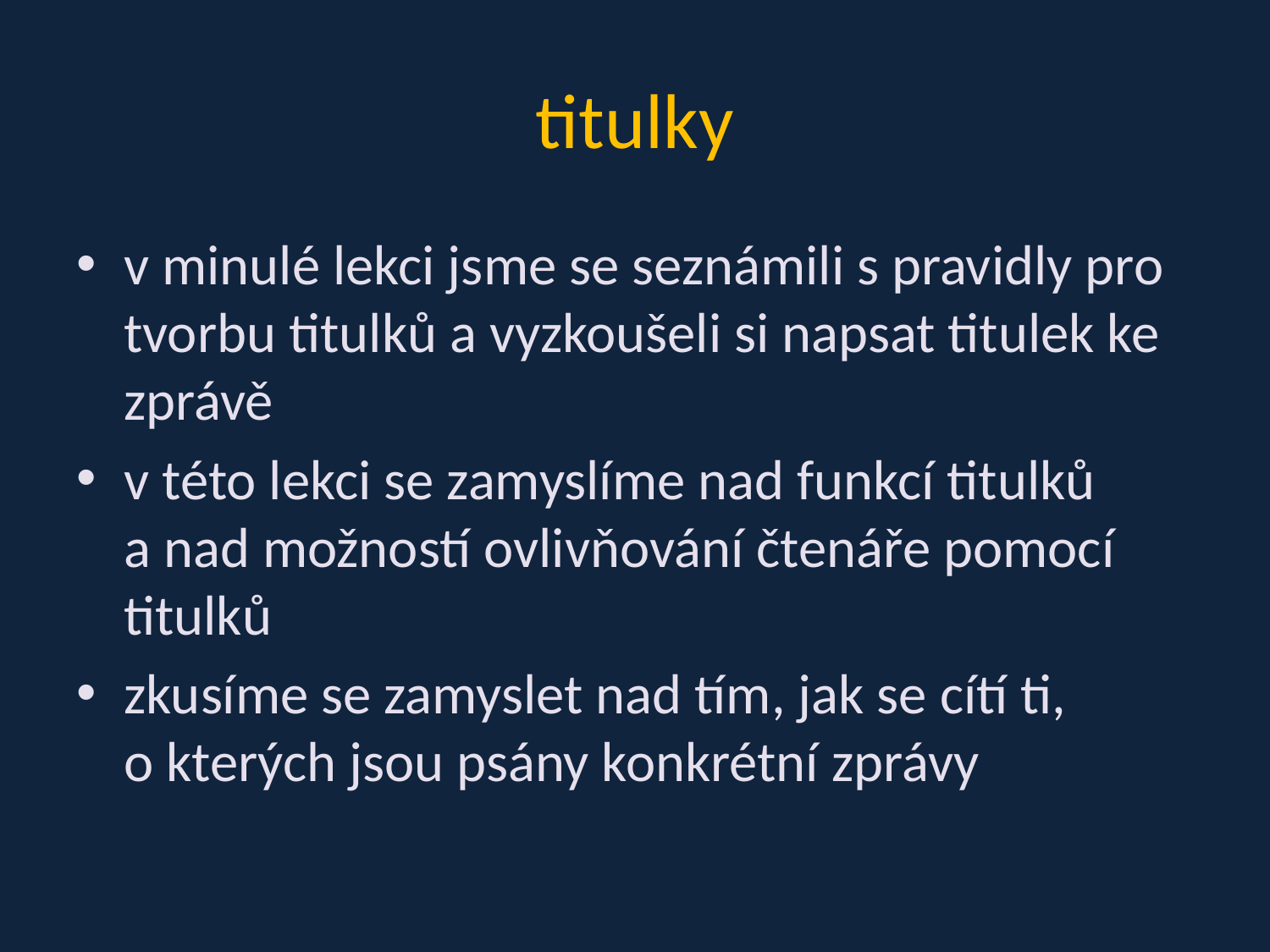

# titulky
v minulé lekci jsme se seznámili s pravidly pro tvorbu titulků a vyzkoušeli si napsat titulek ke zprávě
v této lekci se zamyslíme nad funkcí titulků a nad možností ovlivňování čtenáře pomocí titulků
zkusíme se zamyslet nad tím, jak se cítí ti, o kterých jsou psány konkrétní zprávy